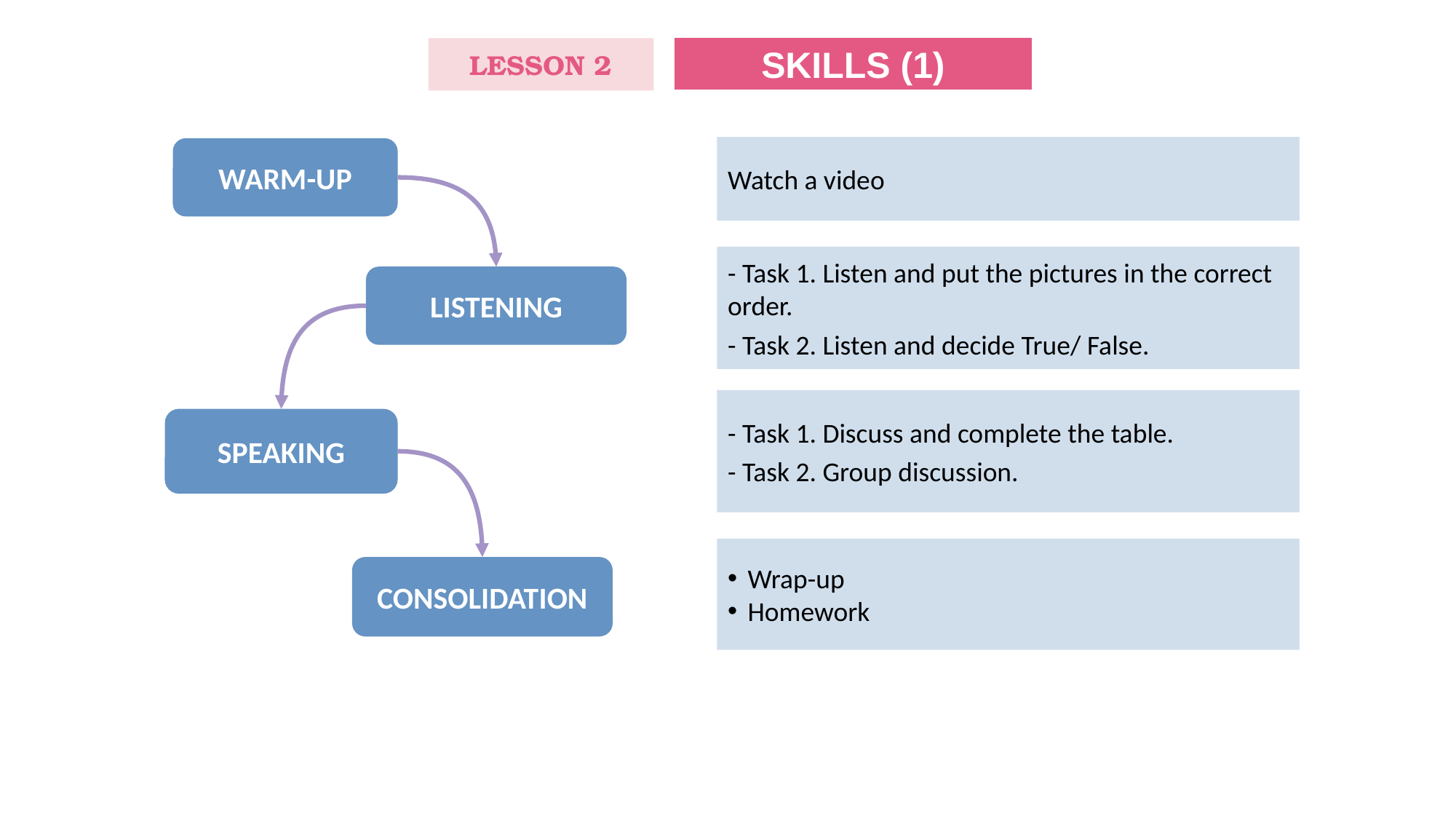

SKILLS (1)
LESSON 2
Watch a video
WARM-UP
- Task 1. Listen and put the pictures in the correct order.
- Task 2. Listen and decide True/ False.
LISTENING
- Task 1. Discuss and complete the table.
- Task 2. Group discussion.
SPEAKING
Wrap-up
Homework
CONSOLIDATION